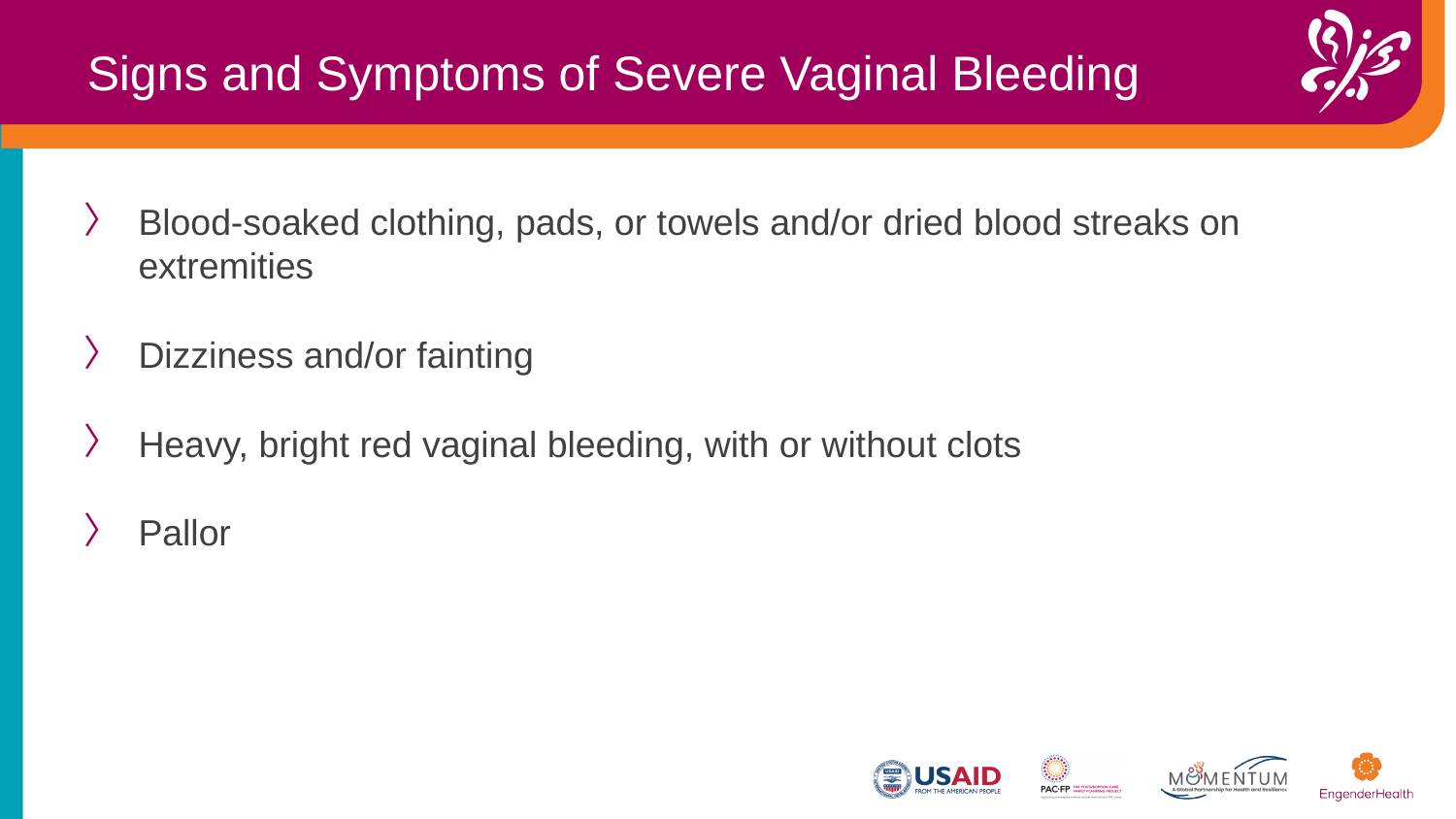

Signs and Symptoms of Severe Vaginal Bleeding
Blood-soaked clothing, pads, or towels and/or dried blood streaks on extremities
Dizziness and/or fainting
Heavy, bright red vaginal bleeding, with or without clots
Pallor